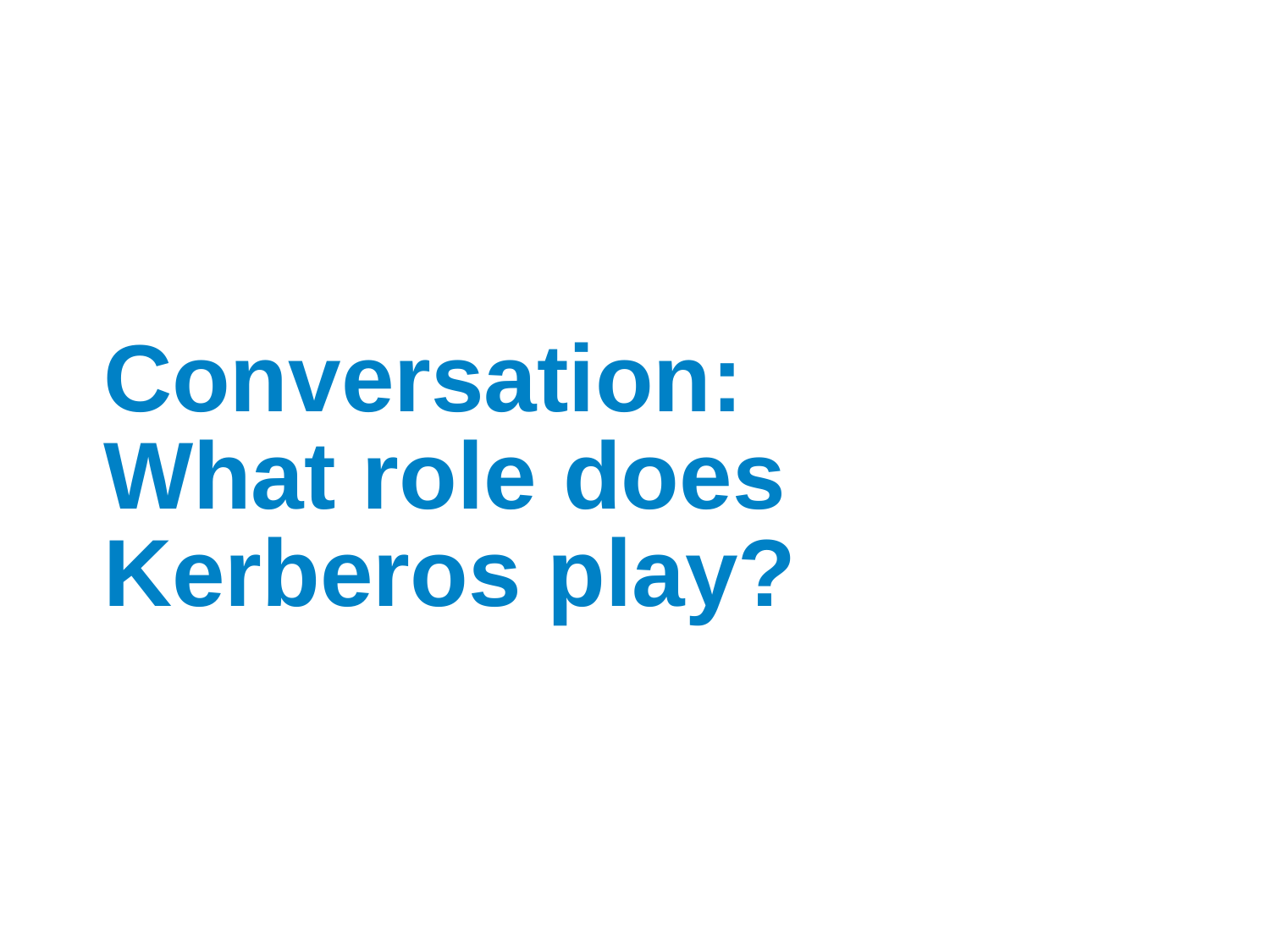

# Conversation:  What role does Kerberos play?